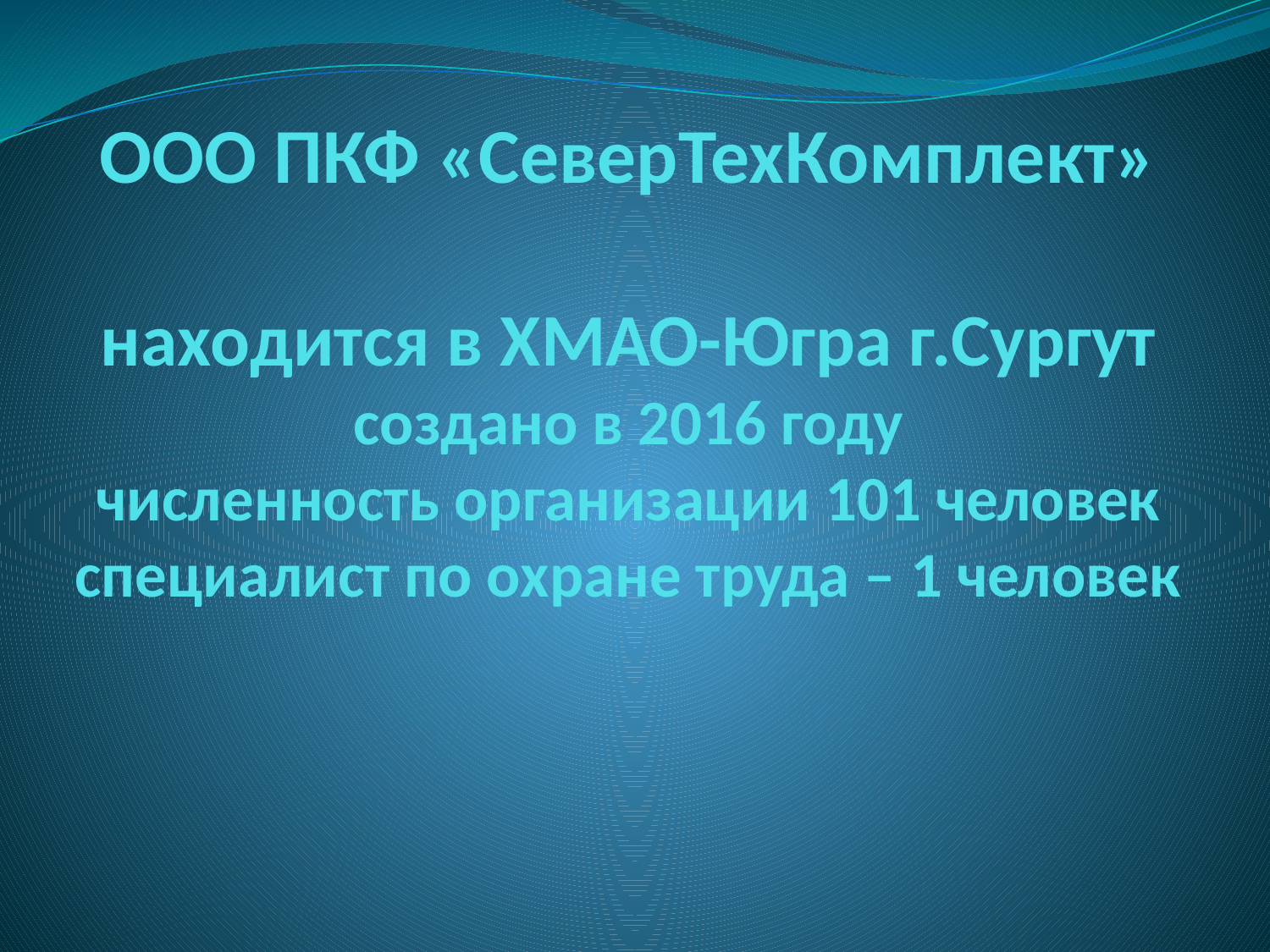

# ООО ПКФ «СеверТехКомплект» находится в ХМАО-Югра г.Сургут создано в 2016 году численность организации 101 человек специалист по охране труда – 1 человек